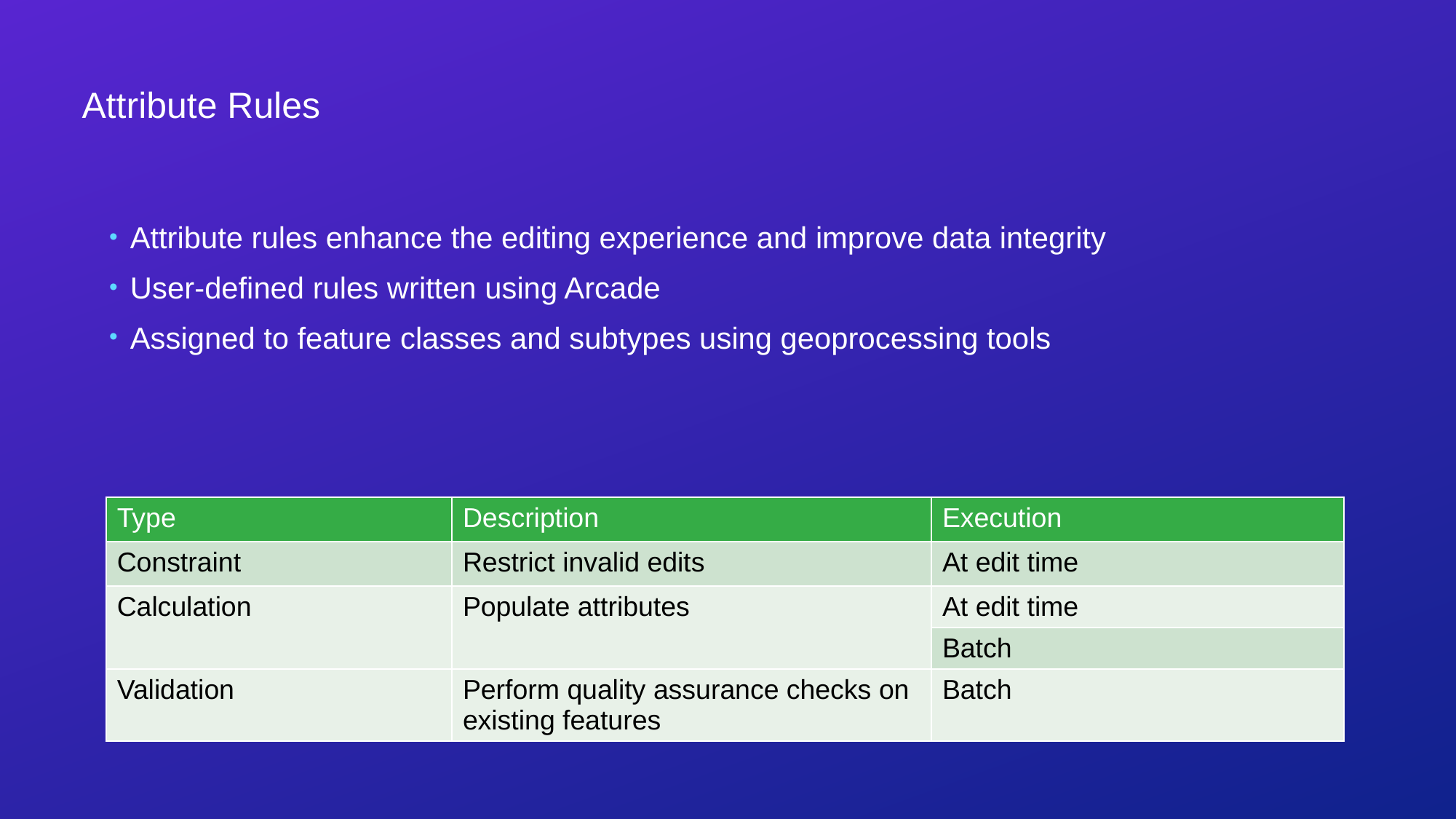

# Attribute Rules
Attribute rules enhance the editing experience and improve data integrity
User-defined rules written using Arcade
Assigned to feature classes and subtypes using geoprocessing tools

| Type | Description | Execution |
| --- | --- | --- |
| Constraint | Restrict invalid edits | At edit time |
| Calculation | Populate attributes | At edit time |
|  |  | Batch |
| Validation | Perform quality assurance checks on existing features | Batch |